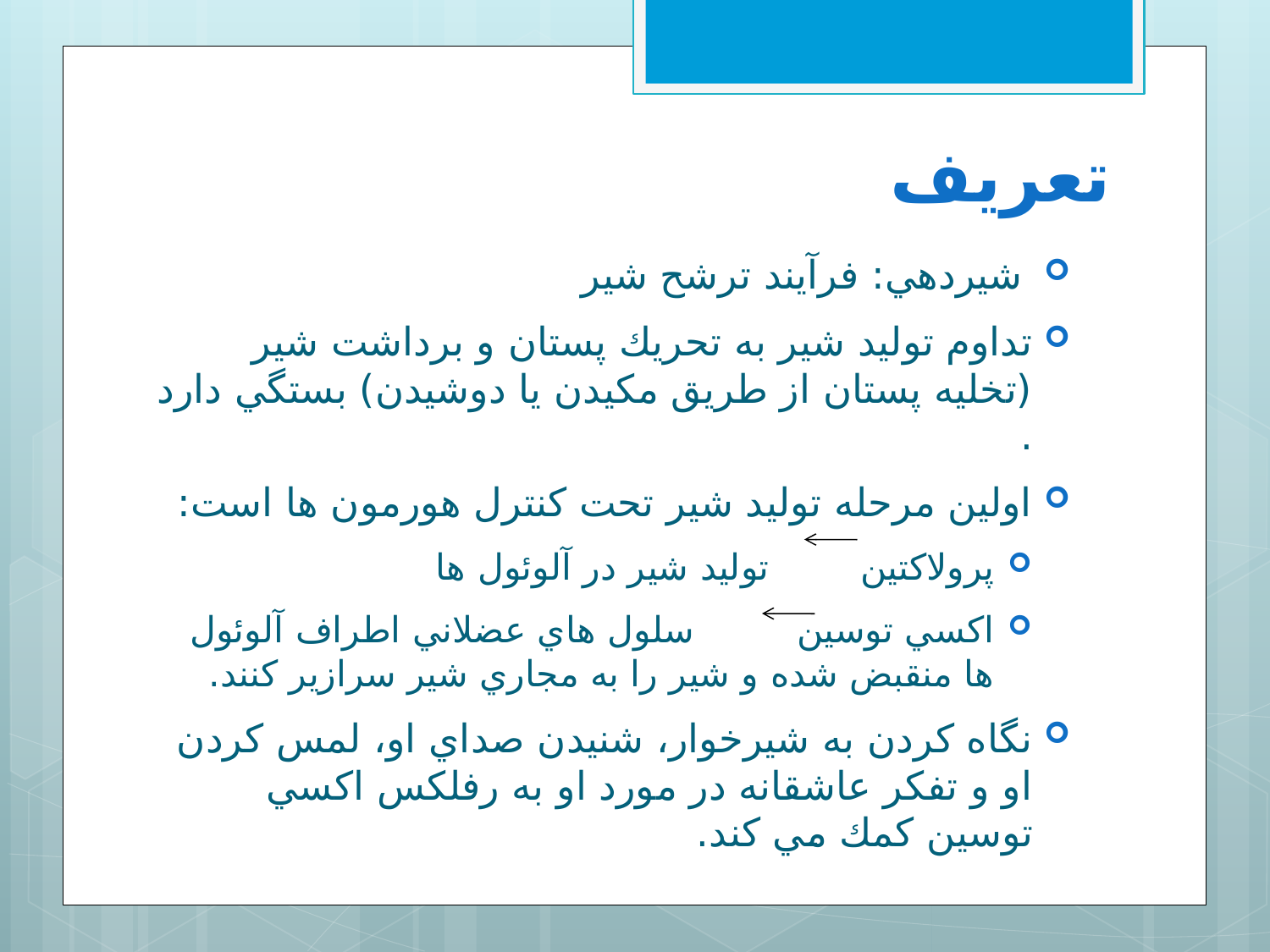

# تعریف
 شيردهي: فرآيند ترشح شير
تداوم توليد شير به تحريك پستان و برداشت شير (تخليه پستان از طريق مكيدن يا دوشيدن) بستگي دارد .
اولين مرحله توليد شير تحت كنترل هورمون ها است:
پرولاكتين        توليد شير در آلوئول ها
اكسي توسين         سلول هاي عضلاني اطراف آلوئول ها منقبض شده و شير را به مجاري شير سرازير كنند.
نگاه كردن به شيرخوار، شنيدن صداي او، لمس كردن او و تفكر عاشقانه در مورد او به رفلكس اكسي توسين كمك مي كند.